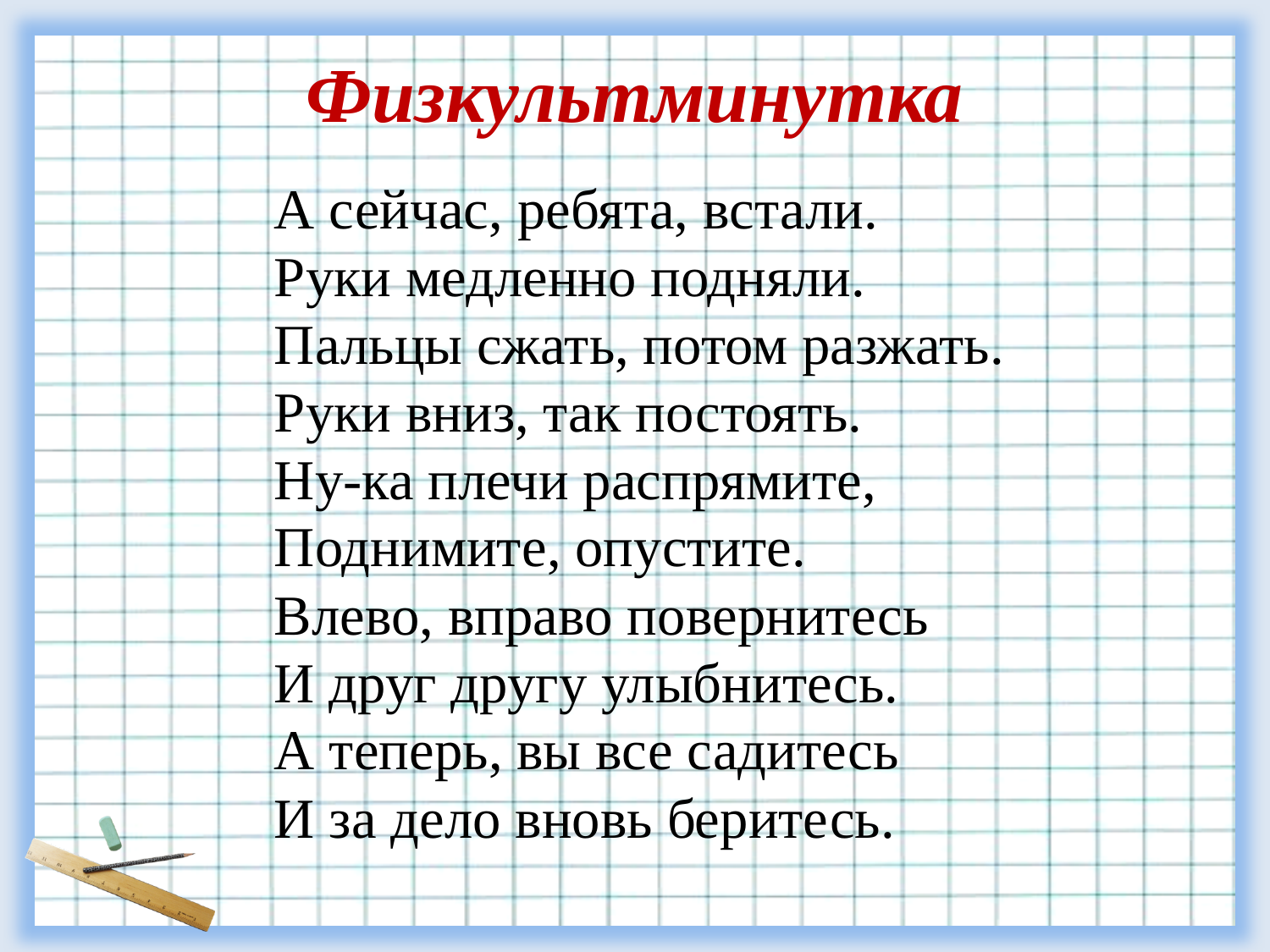

Физкультминутка
А сейчас, ребята, встали.
Руки медленно подняли.
Пальцы сжать, потом разжать.
Руки вниз, так постоять.
Ну-ка плечи распрямите,
Поднимите, опустите.
Влево, вправо повернитесь
И друг другу улыбнитесь.
А теперь, вы все садитесь
И за дело вновь беритесь.